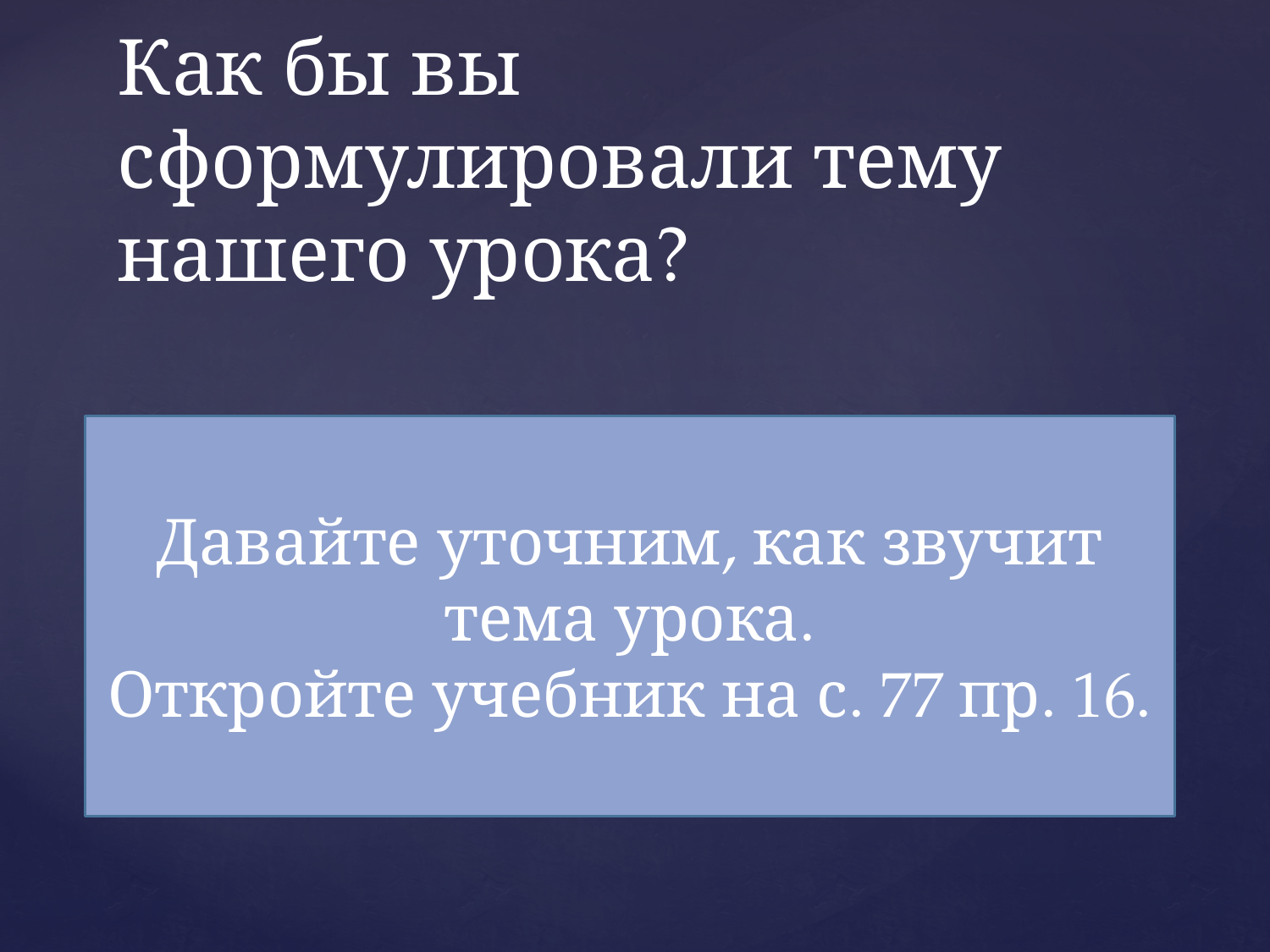

# Как бы вы сформулировали тему нашего урока?
Давайте уточним, как звучит тема урока.
Откройте учебник на с. 77 пр. 16.